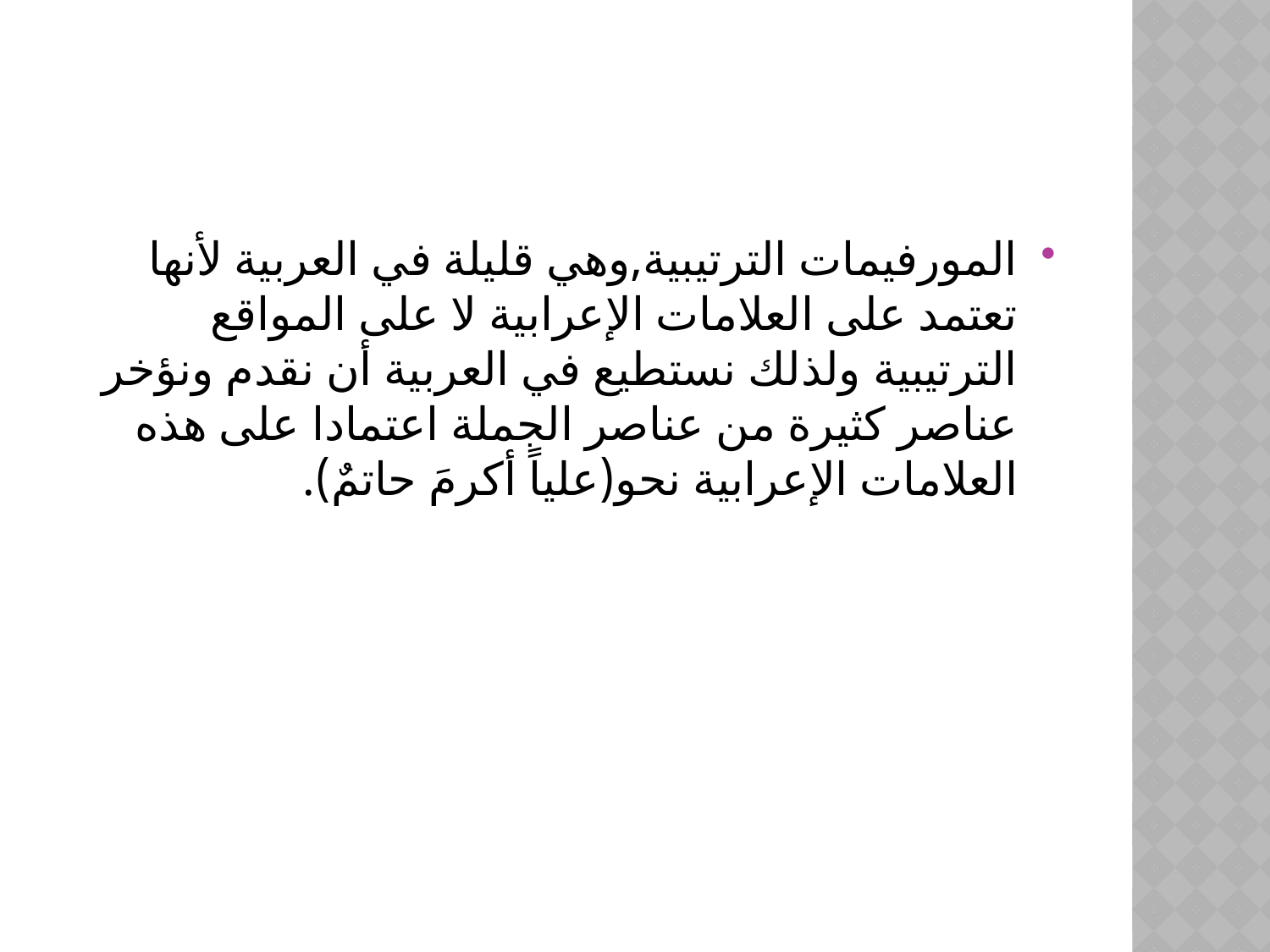

#
المورفيمات الترتيبية,وهي قليلة في العربية لأنها تعتمد على العلامات الإعرابية لا على المواقع الترتيبية ولذلك نستطيع في العربية أن نقدم ونؤخر عناصر كثيرة من عناصر الجملة اعتمادا على هذه العلامات الإعرابية نحو(علياً أكرمَ حاتمٌ).